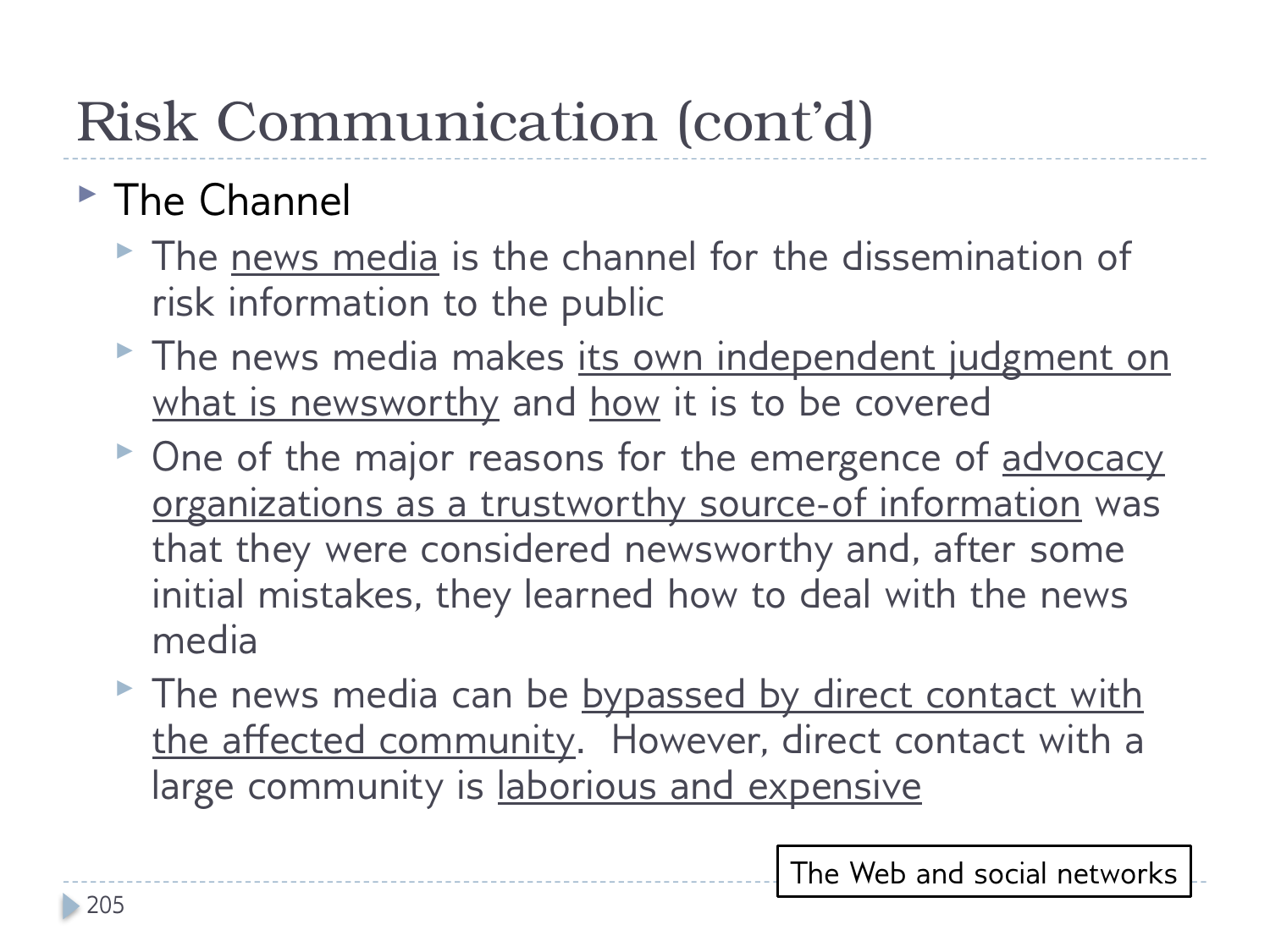

# Risk Communication (cont’d)
The Channel
The news media is the channel for the dissemination of risk information to the public
The news media makes its own independent judgment on what is newsworthy and how it is to be covered
One of the major reasons for the emergence of advocacy organizations as a trustworthy source-of information was that they were considered newsworthy and, after some initial mistakes, they learned how to deal with the news media
The news media can be bypassed by direct contact with the affected community.  However, direct contact with a large community is laborious and expensive
The Web and social networks
205